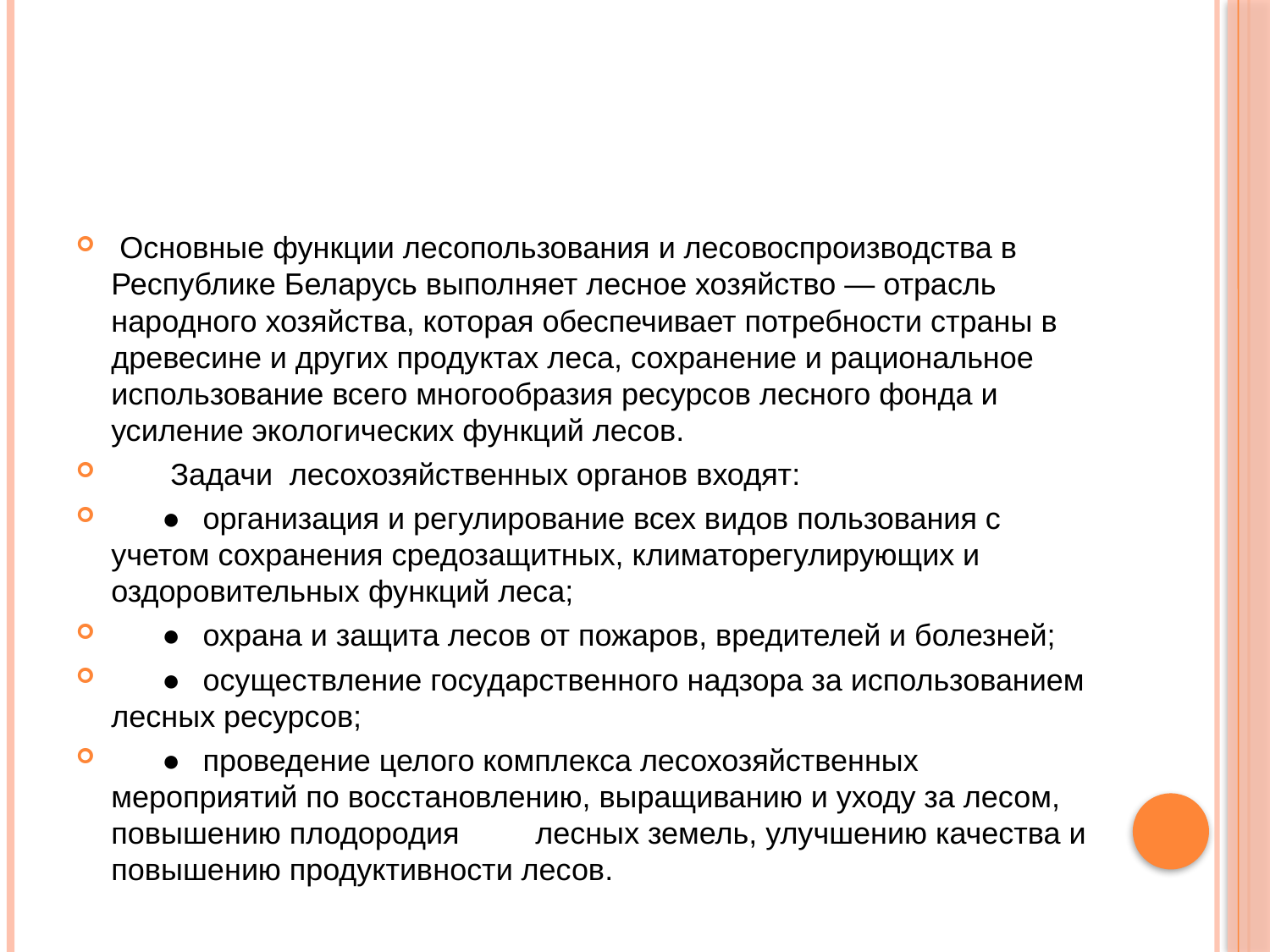

#
 Основные функции лесопользования и лесовоспроизводства в Республике Беларусь выполняет лесное хозяйство — отрасль народного хозяйства, которая обеспечивает потребности страны в древесине и других продуктах леса, сохранение и рациональное использование всего многообразия ресурсов лесного фонда и усиление экологических функций лесов.
       Задачи  лесохозяйственных органов входят:
      ●	организация и регулирование всех видов пользования с учетом сохранения средозащитных, климаторегулирующих и оздоровительных функций леса;
      ●	охрана и защита лесов от пожаров, вредителей и болезней;
      ●	осуществление государственного надзора за использованием лесных ресурсов;
      ●	проведение целого комплекса лесохозяйственных мероприятий по восстановлению, выращиванию и уходу за лесом, повышению плодородия         лесных земель, улучшению качества и повышению продуктивности лесов.